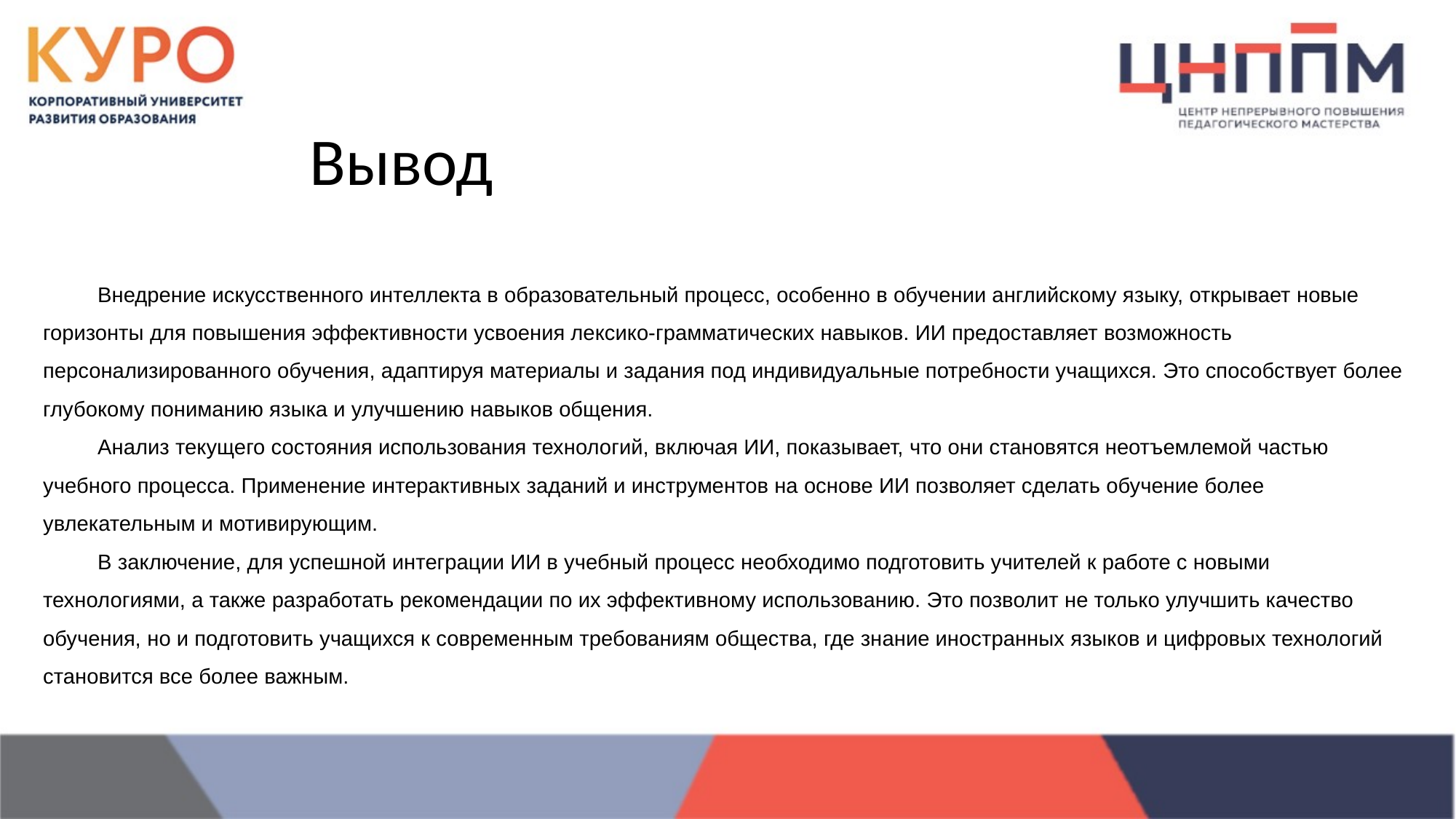

# Вывод
Внедрение искусственного интеллекта в образовательный процесс, особенно в обучении английскому языку, открывает новые горизонты для повышения эффективности усвоения лексико-грамматических навыков. ИИ предоставляет возможность персонализированного обучения, адаптируя материалы и задания под индивидуальные потребности учащихся. Это способствует более глубокому пониманию языка и улучшению навыков общения.
Анализ текущего состояния использования технологий, включая ИИ, показывает, что они становятся неотъемлемой частью учебного процесса. Применение интерактивных заданий и инструментов на основе ИИ позволяет сделать обучение более увлекательным и мотивирующим.
В заключение, для успешной интеграции ИИ в учебный процесс необходимо подготовить учителей к работе с новыми технологиями, а также разработать рекомендации по их эффективному использованию. Это позволит не только улучшить качество обучения, но и подготовить учащихся к современным требованиям общества, где знание иностранных языков и цифровых технологий становится все более важным.